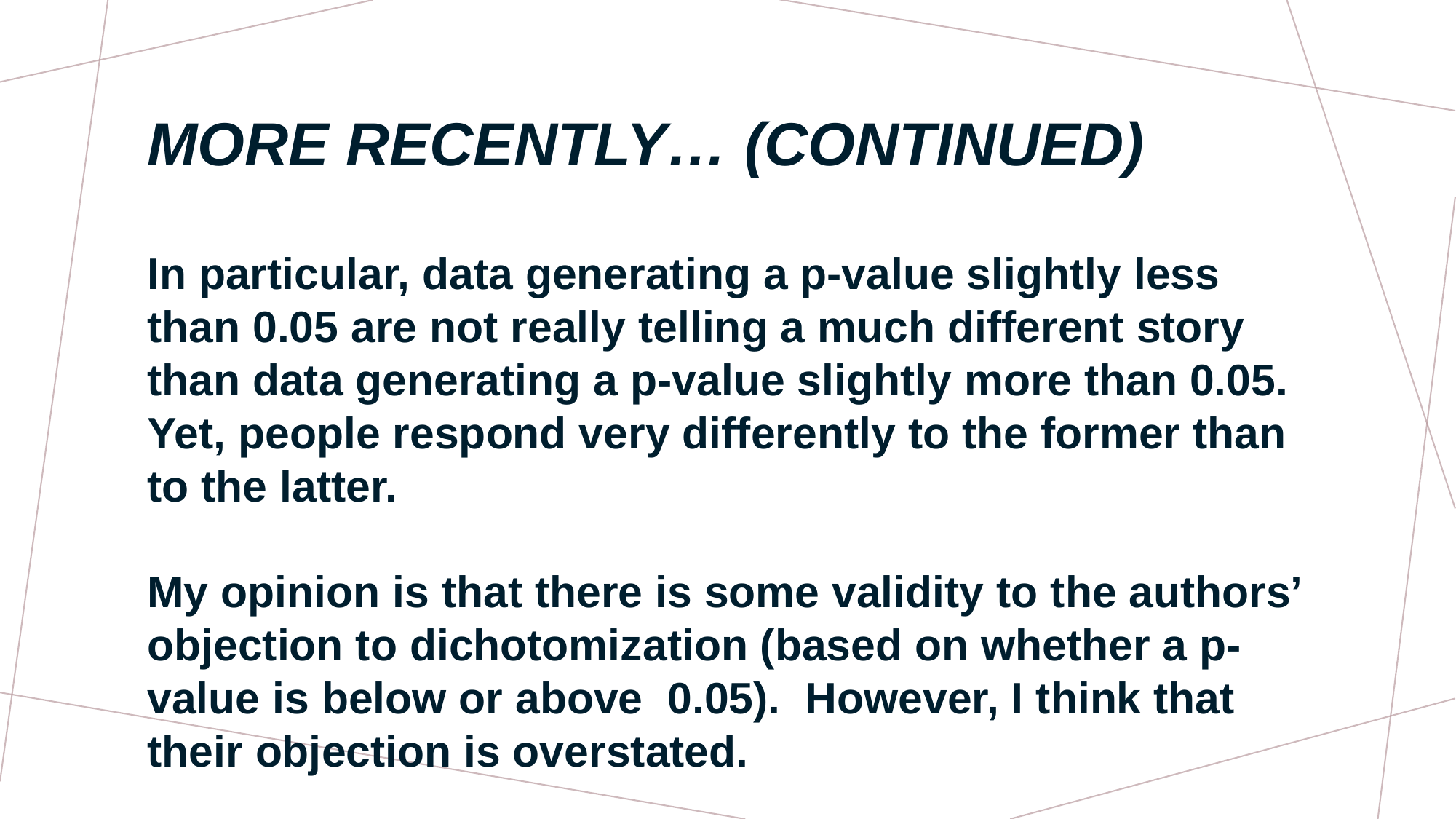

# MORE RECENTLY… (CONTINUED)
In particular, data generating a p-value slightly less than 0.05 are not really telling a much different story than data generating a p-value slightly more than 0.05.  Yet, people respond very differently to the former than to the latter.

My opinion is that there is some validity to the authors’ objection to dichotomization (based on whether a p-value is below or above  0.05).  However, I think that their objection is overstated.